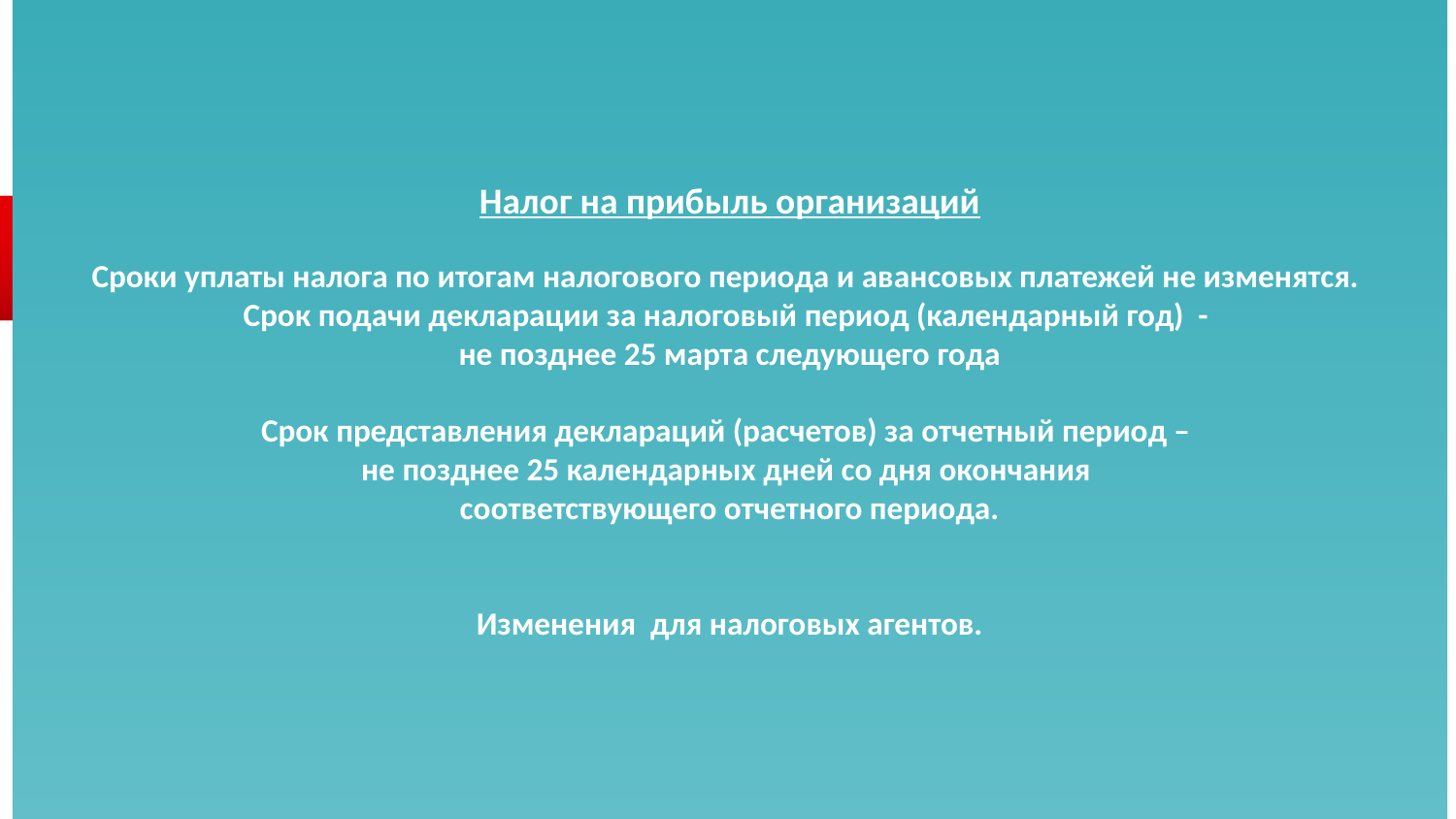

# Налог на прибыль организаций Сроки уплаты налога по итогам налогового периода и авансовых платежей не изменятся. Срок подачи декларации за налоговый период (календарный год)  - не позднее 25 марта следующего года Срок представления деклараций (расчетов) за отчетный период – не позднее 25 календарных дней со дня окончания соответствующего отчетного периода. Изменения  для налоговых агентов.